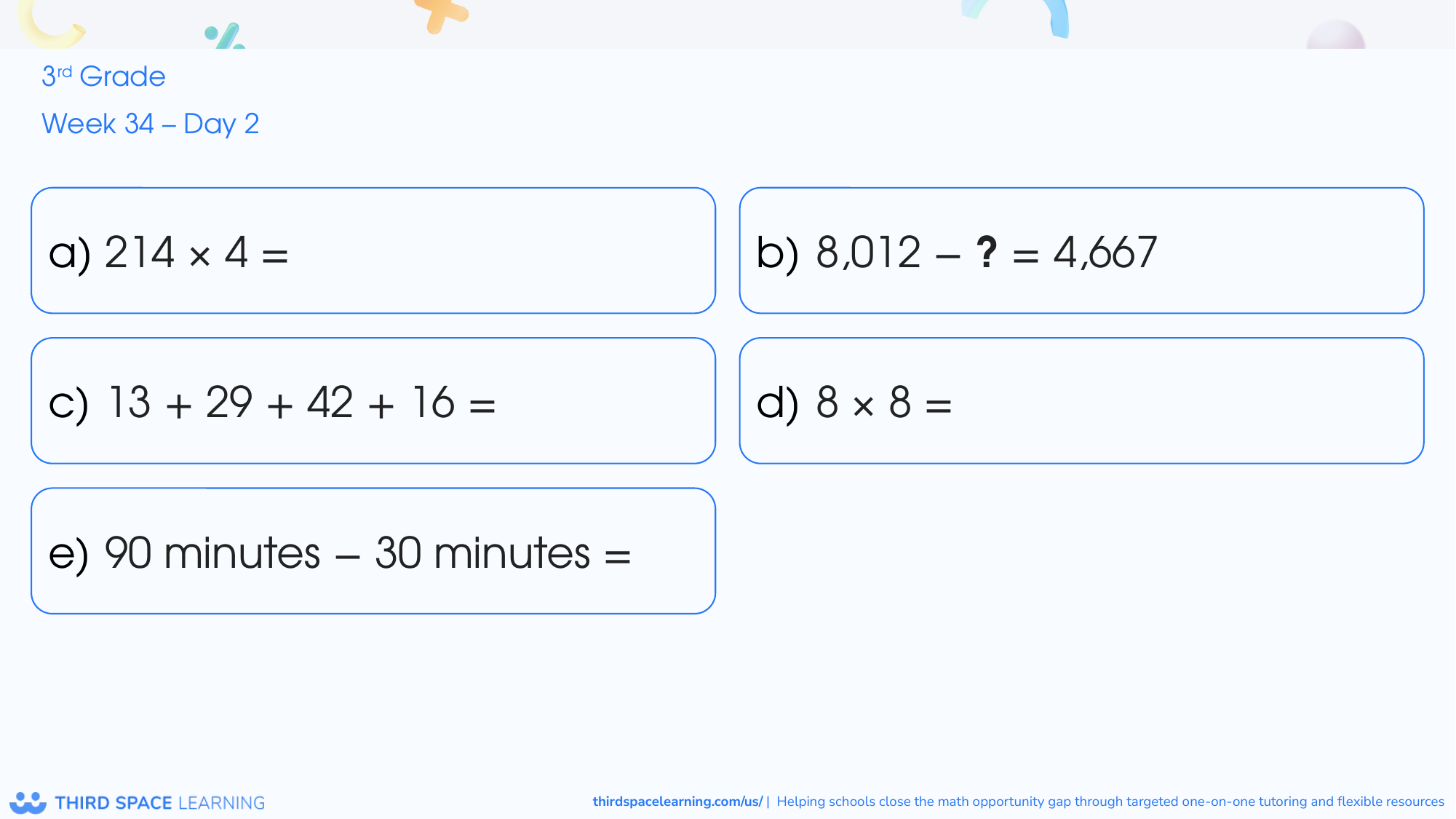

3rd Grade
Week 34 – Day 2
214 × 4 =
8,012 − ? = 4,667
13 + 29 + 42 + 16 =
8 × 8 =
90 minutes − 30 minutes =